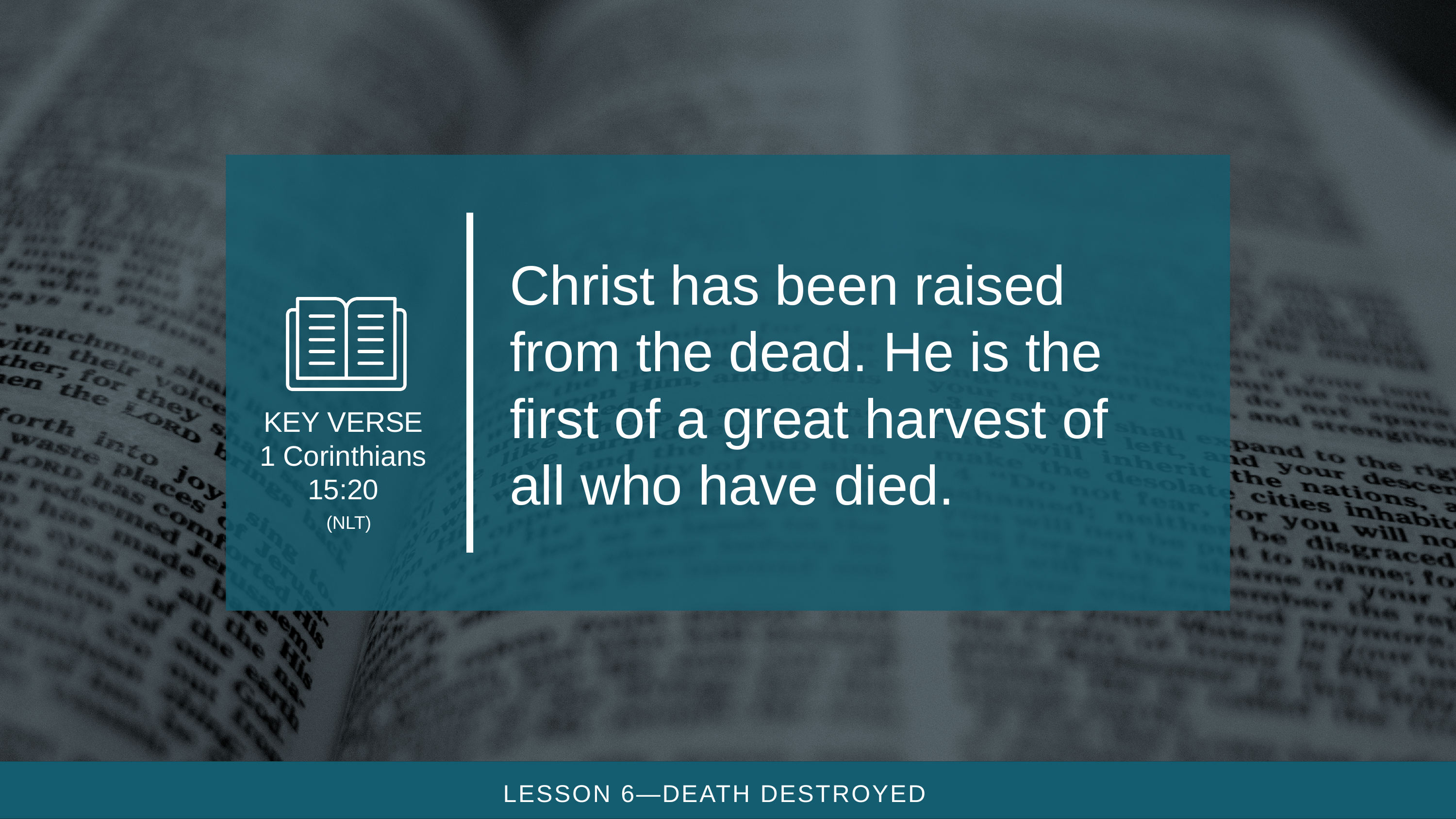

Christ has been raised from the dead. He is the first of a great harvest of all who have died.
(NLT)